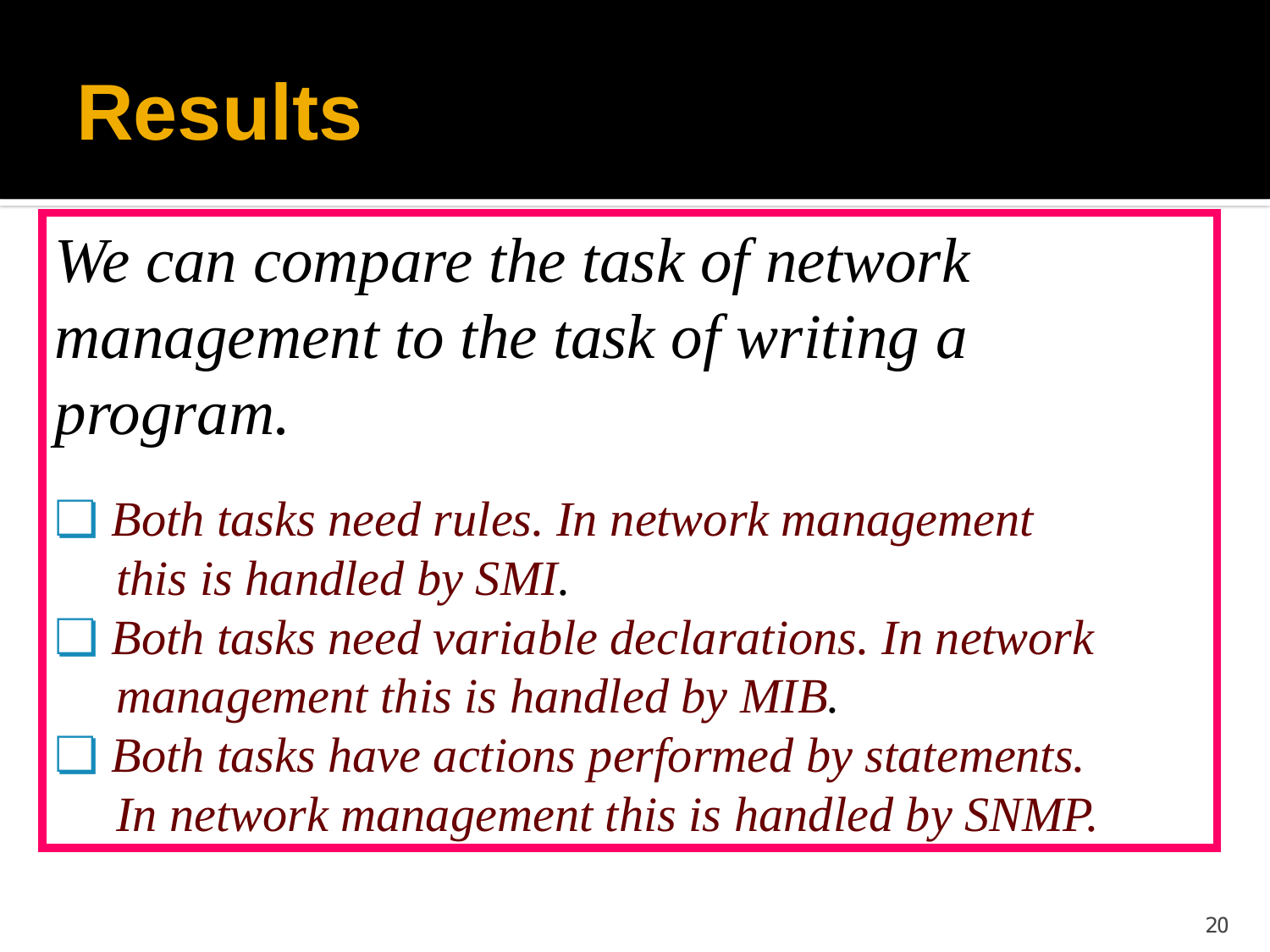

# Results
We can compare the task of network management to the task of writing a program.
❏ Both tasks need rules. In network management
     this is handled by SMI.
❏ Both tasks need variable declarations. In network
     management this is handled by MIB.
❏ Both tasks have actions performed by statements.
     In network management this is handled by SNMP.
20